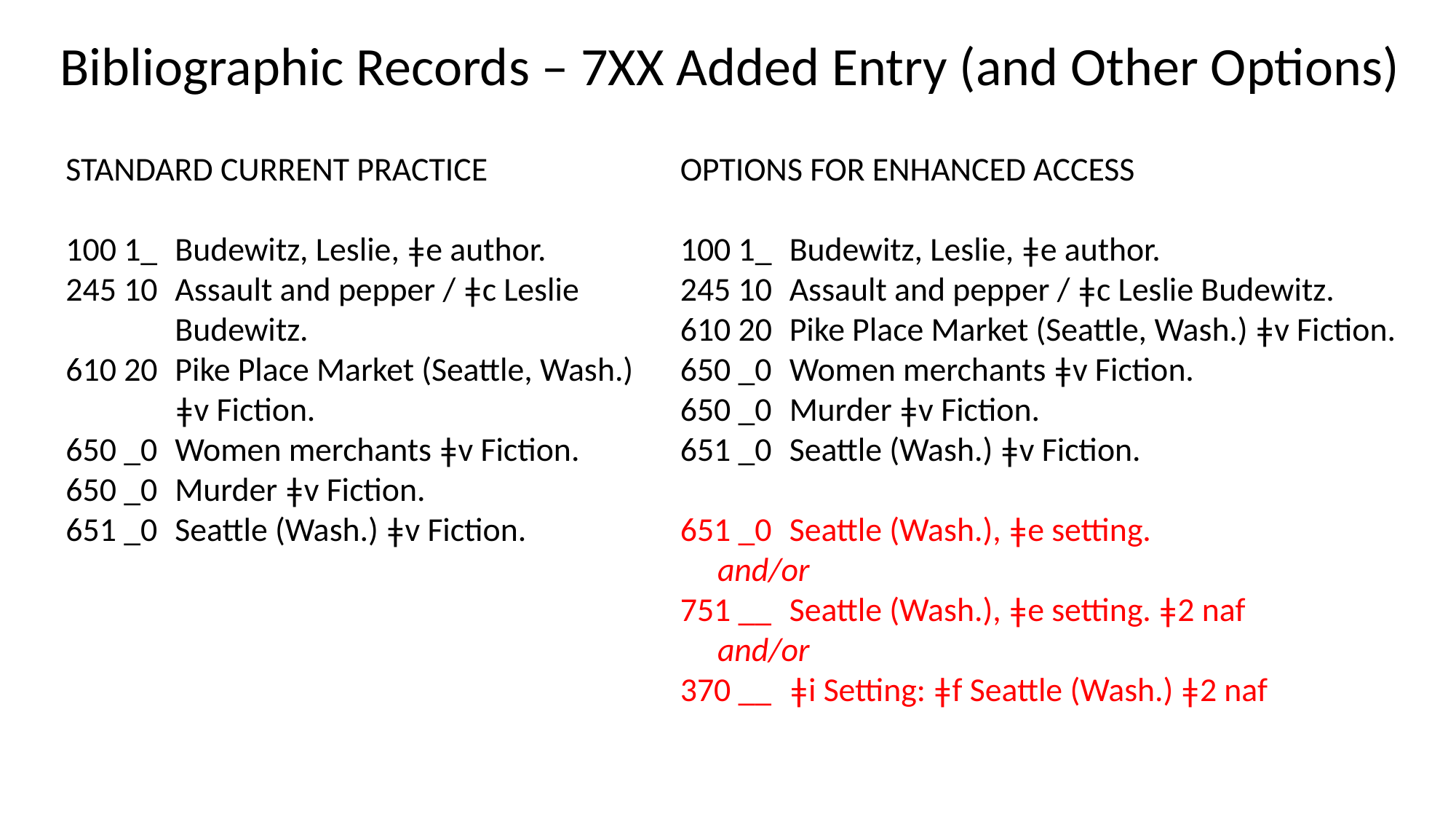

Bibliographic Records – 7XX Added Entry (and Other Options)
STANDARD CURRENT PRACTICE

100 1_	Budewitz, Leslie, ǂe author.
245 10	Assault and pepper / ǂc Leslie Budewitz.
610 20	Pike Place Market (Seattle, Wash.) ǂv Fiction.
650 _0	Women merchants ǂv Fiction.
650 _0	Murder ǂv Fiction.
651 _0	Seattle (Wash.) ǂv Fiction.
OPTIONS FOR ENHANCED ACCESS

100 1_	Budewitz, Leslie, ǂe author.
245 10	Assault and pepper / ǂc Leslie Budewitz.
610 20	Pike Place Market (Seattle, Wash.) ǂv Fiction.
650 _0	Women merchants ǂv Fiction.
650 _0	Murder ǂv Fiction.
651 _0	Seattle (Wash.) ǂv Fiction.

651 _0	Seattle (Wash.), ǂe setting.
     and/or
751 __	Seattle (Wash.), ǂe setting. ǂ2 naf
     and/or
370 __	ǂi Setting: ǂf Seattle (Wash.) ǂ2 naf